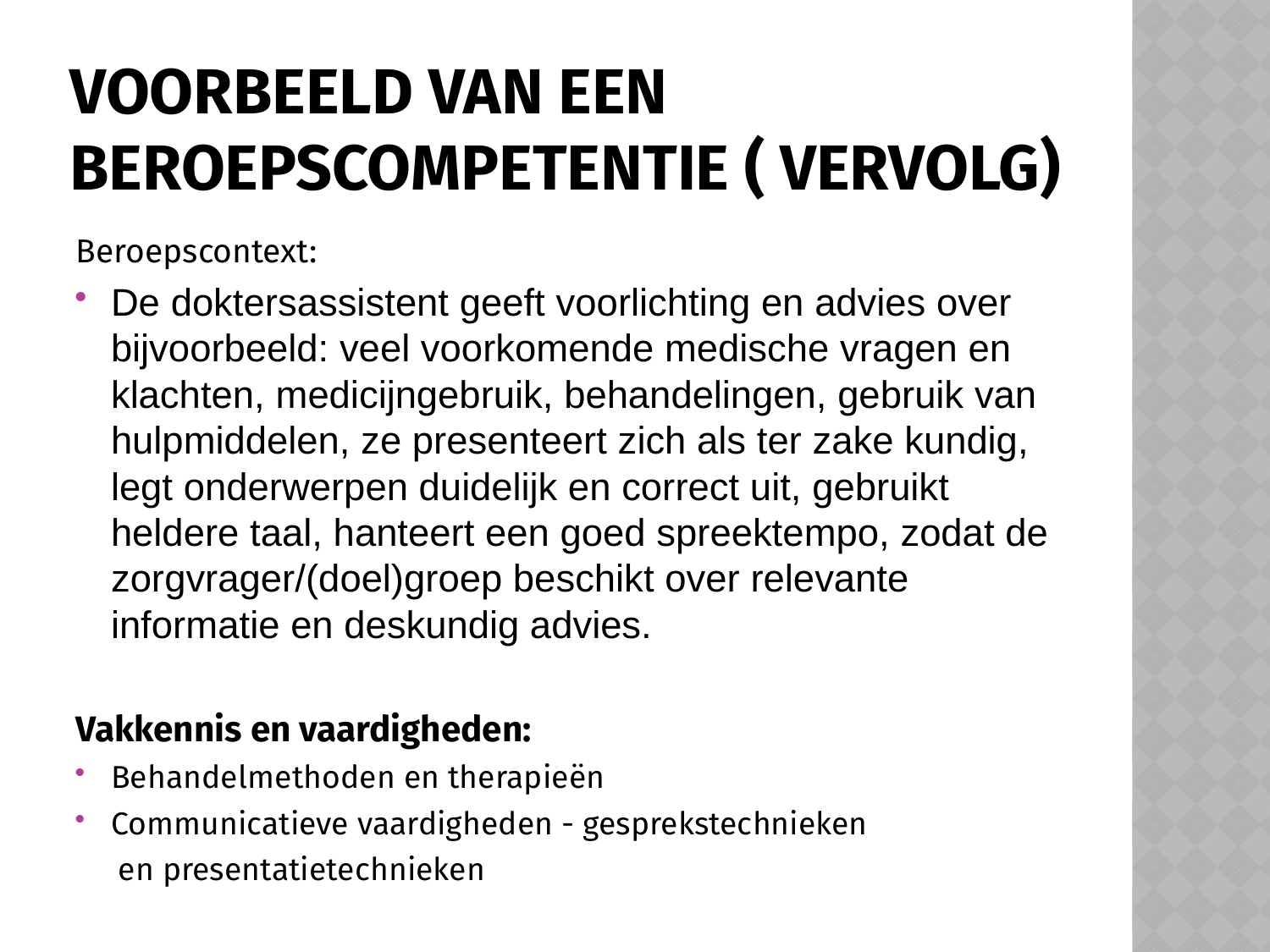

# Voorbeeld van een beroepscompetentie ( vervolg)
Beroepscontext:
De doktersassistent geeft voorlichting en advies over bijvoorbeeld: veel voorkomende medische vragen en klachten, medicijngebruik, behandelingen, gebruik van hulpmiddelen, ze presenteert zich als ter zake kundig, legt onderwerpen duidelijk en correct uit, gebruikt heldere taal, hanteert een goed spreektempo, zodat de zorgvrager/(doel)groep beschikt over relevante informatie en deskundig advies.

Vakkennis en vaardigheden:
Behandelmethoden en therapieën
Communicatieve vaardigheden - gesprekstechnieken
     en presentatietechnieken